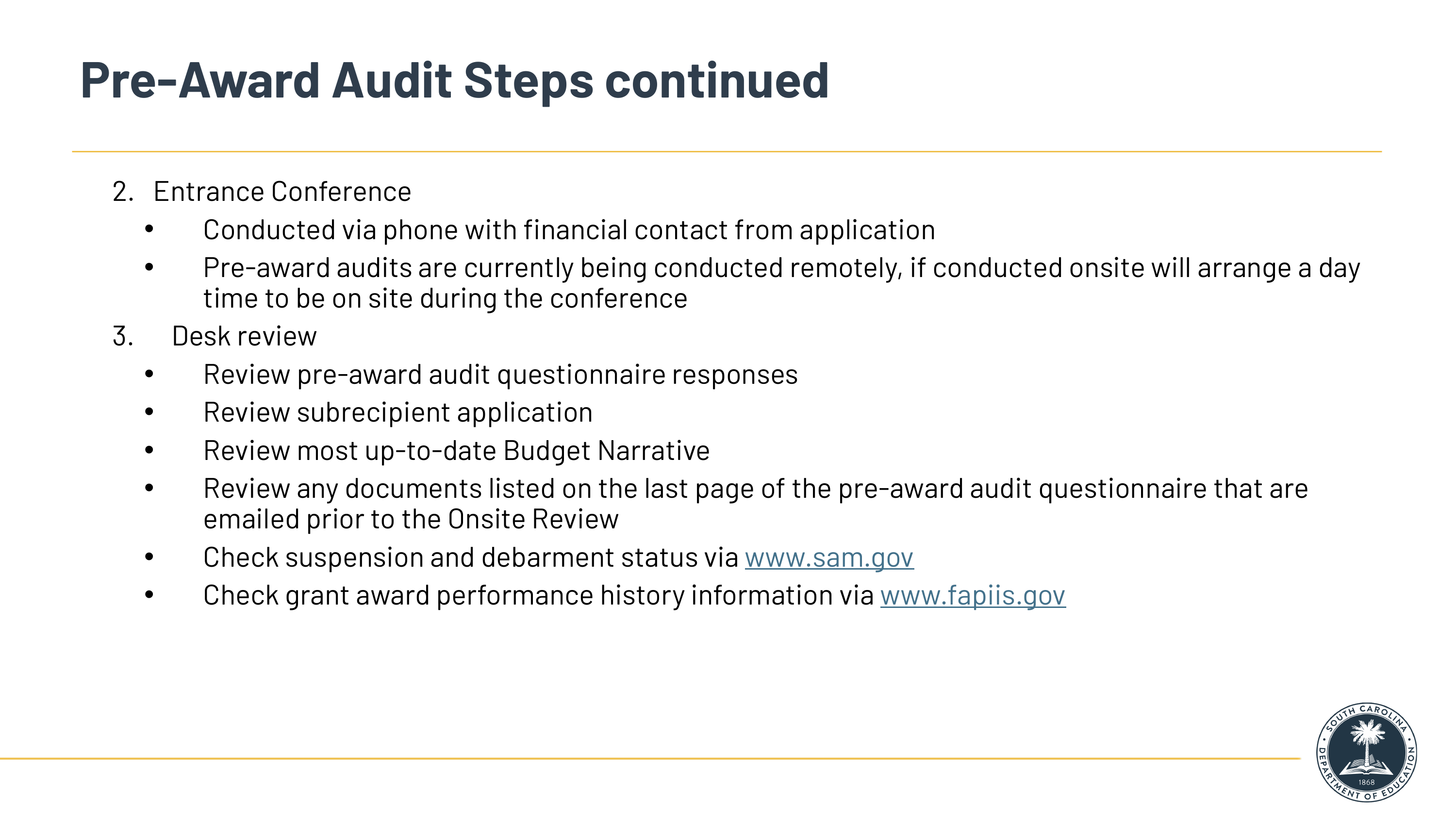

# Pre-Award Audit Steps continued
Entrance Conference
Conducted via phone with financial contact from application
Pre-award audits are currently being conducted remotely, if conducted onsite will arrange a day time to be on site during the conference
Desk review
Review pre-award audit questionnaire responses
Review subrecipient application
Review most up-to-date Budget Narrative
Review any documents listed on the last page of the pre-award audit questionnaire that are emailed prior to the Onsite Review
Check suspension and debarment status via www.sam.gov
Check grant award performance history information via www.fapiis.gov